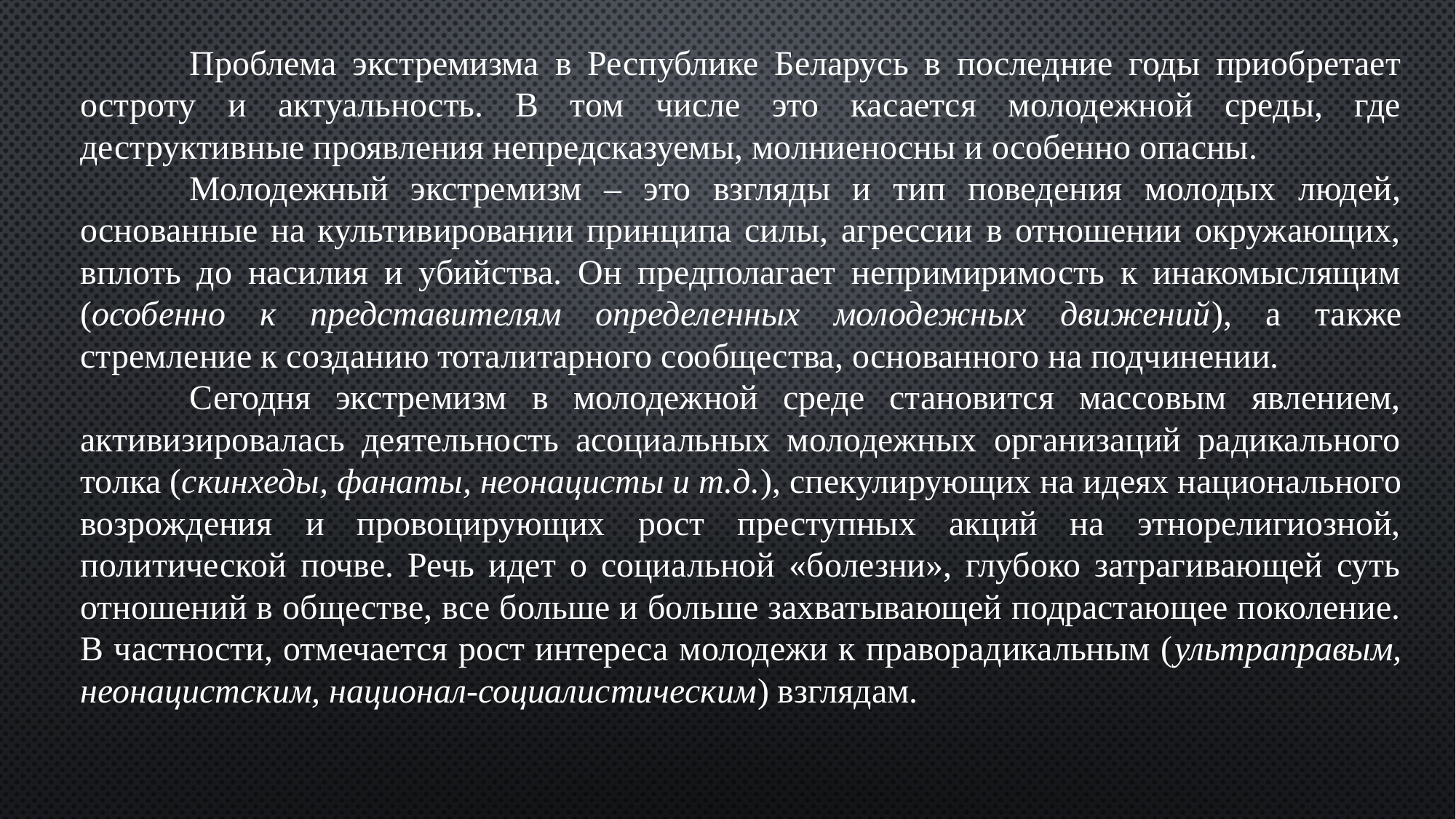

Проблема экстремизма в Республике Беларусь в последние годы приобретает остроту и актуальность. В том числе это касается молодежной среды, где деструктивные проявления непредсказуемы, молниеносны и особенно опасны.
	Молодежный экстремизм – это взгляды и тип поведения молодых людей, основанные на культивировании принципа силы, агрессии в отношении окружающих, вплоть до насилия и убийства. Он предполагает непримиримость к инакомыслящим (особенно к представителям определенных молодежных движений), а также стремление к созданию тоталитарного сообщества, основанного на подчинении.
	Сегодня экстремизм в молодежной среде становится массовым явлением, активизировалась деятельность асоциальных молодежных организаций радикального толка (скинхеды, фанаты, неонацисты и т.д.), спекулирующих на идеях национального возрождения и провоцирующих рост преступных акций на этнорелигиозной, политической почве. Речь идет о социальной «болезни», глубоко затрагивающей суть отношений в обществе, все больше и больше захватывающей подрастающее поколение. В частности, отмечается рост интереса молодежи к праворадикальным (ультраправым, неонацистским, национал-социалистическим) взглядам.